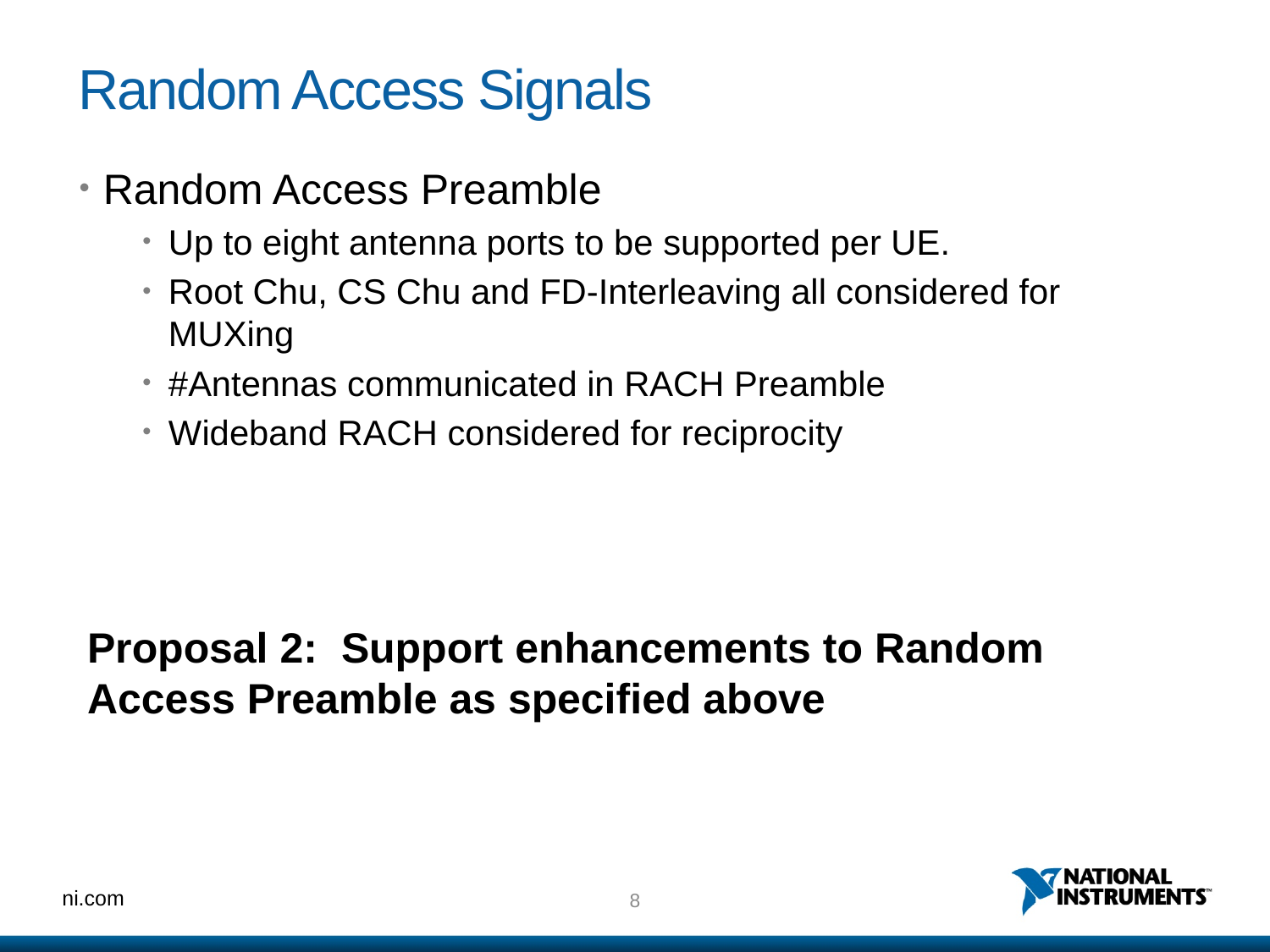

# Random Access Signals
Random Access Preamble
Up to eight antenna ports to be supported per UE.
Root Chu, CS Chu and FD-Interleaving all considered for MUXing
#Antennas communicated in RACH Preamble
Wideband RACH considered for reciprocity
Proposal 2:  Support enhancements to Random Access Preamble as specified above